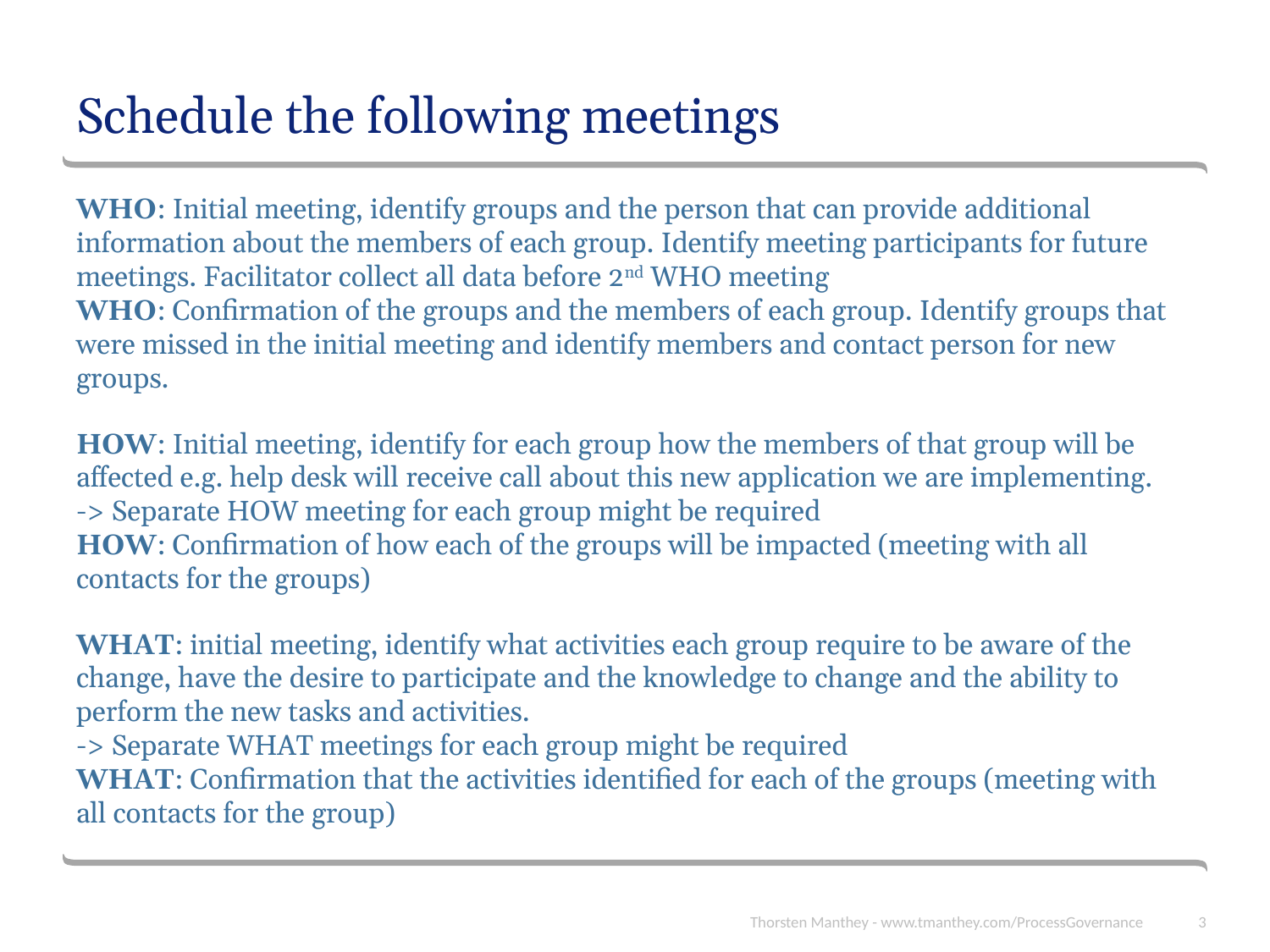

# Schedule the following meetings
WHO: Initial meeting, identify groups and the person that can provide additional information about the members of each group. Identify meeting participants for future meetings. Facilitator collect all data before 2nd WHO meeting
WHO: Confirmation of the groups and the members of each group. Identify groups that were missed in the initial meeting and identify members and contact person for new groups.
HOW: Initial meeting, identify for each group how the members of that group will be affected e.g. help desk will receive call about this new application we are implementing.
-> Separate HOW meeting for each group might be required
HOW: Confirmation of how each of the groups will be impacted (meeting with all contacts for the groups)
WHAT: initial meeting, identify what activities each group require to be aware of the change, have the desire to participate and the knowledge to change and the ability to perform the new tasks and activities.
-> Separate WHAT meetings for each group might be required
WHAT: Confirmation that the activities identified for each of the groups (meeting with all contacts for the group)

Thorsten Manthey - www.tmanthey.com/ProcessGovernance
3